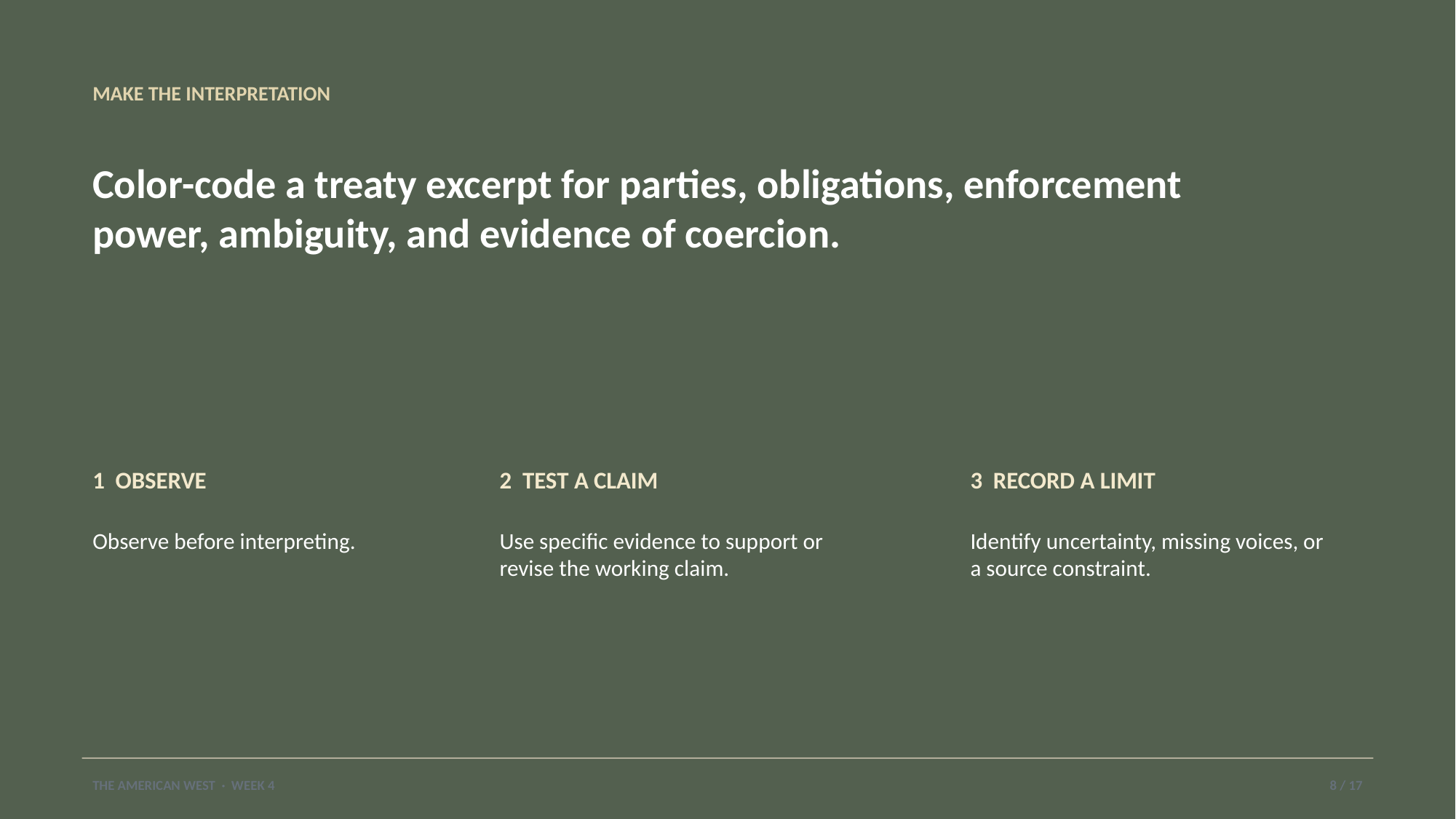

MAKE THE INTERPRETATION
Color-code a treaty excerpt for parties, obligations, enforcement power, ambiguity, and evidence of coercion.
1  OBSERVE
2  TEST A CLAIM
3  RECORD A LIMIT
Observe before interpreting.
Use specific evidence to support or revise the working claim.
Identify uncertainty, missing voices, or a source constraint.

THE AMERICAN WEST  ·  WEEK 4
8 / 17